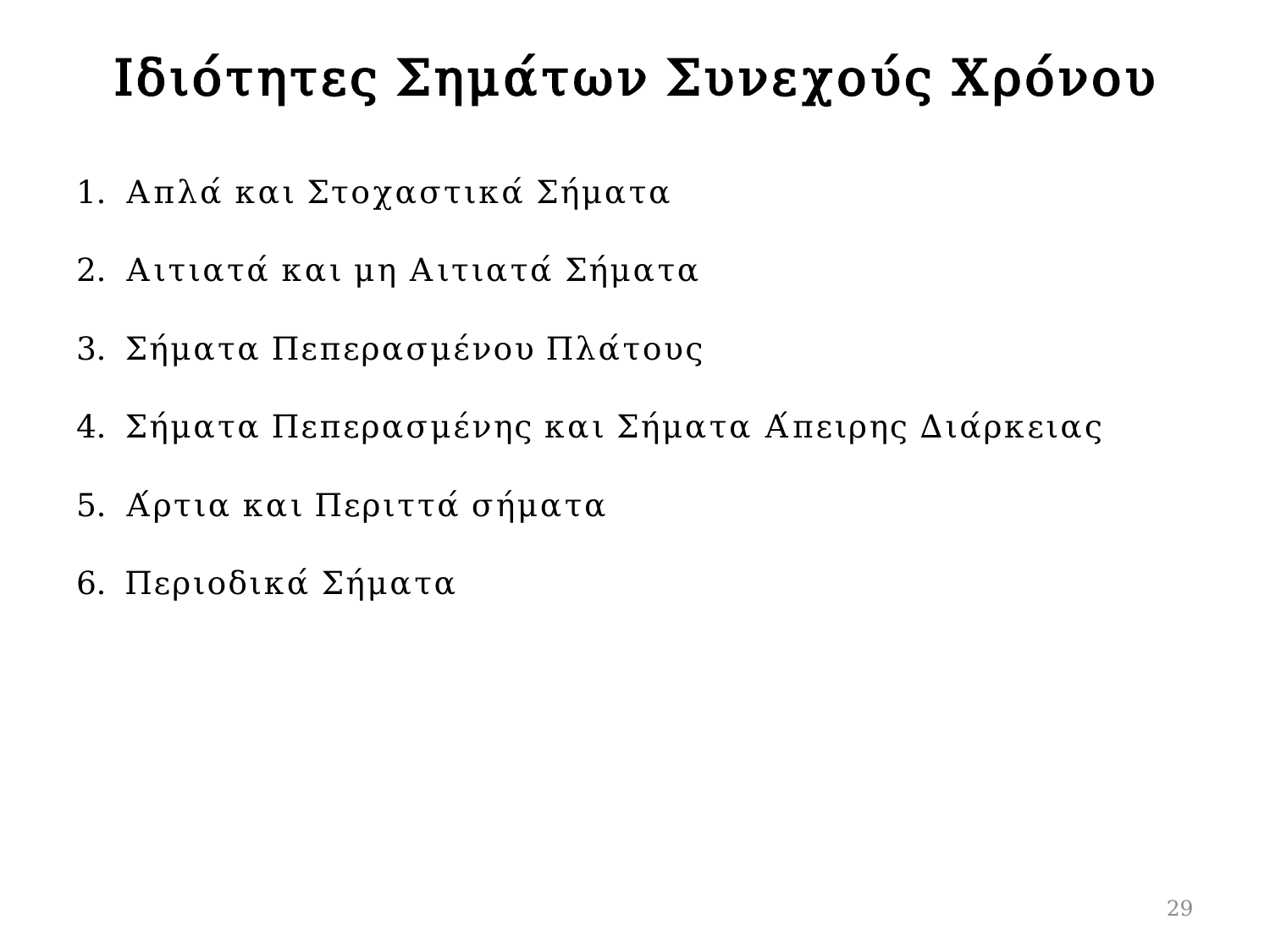

# Ιδιότητες Σημάτων Συνεχούς Χρόνου
Απλά και Στοχαστικά Σήματα
Αιτιατά και μη Αιτιατά Σήματα
Σήματα Πεπερασμένου Πλάτους
Σήματα Πεπερασμένης και Σήματα Άπειρης Διάρκειας
Άρτια και Περιττά σήματα
Περιοδικά Σήματα

29